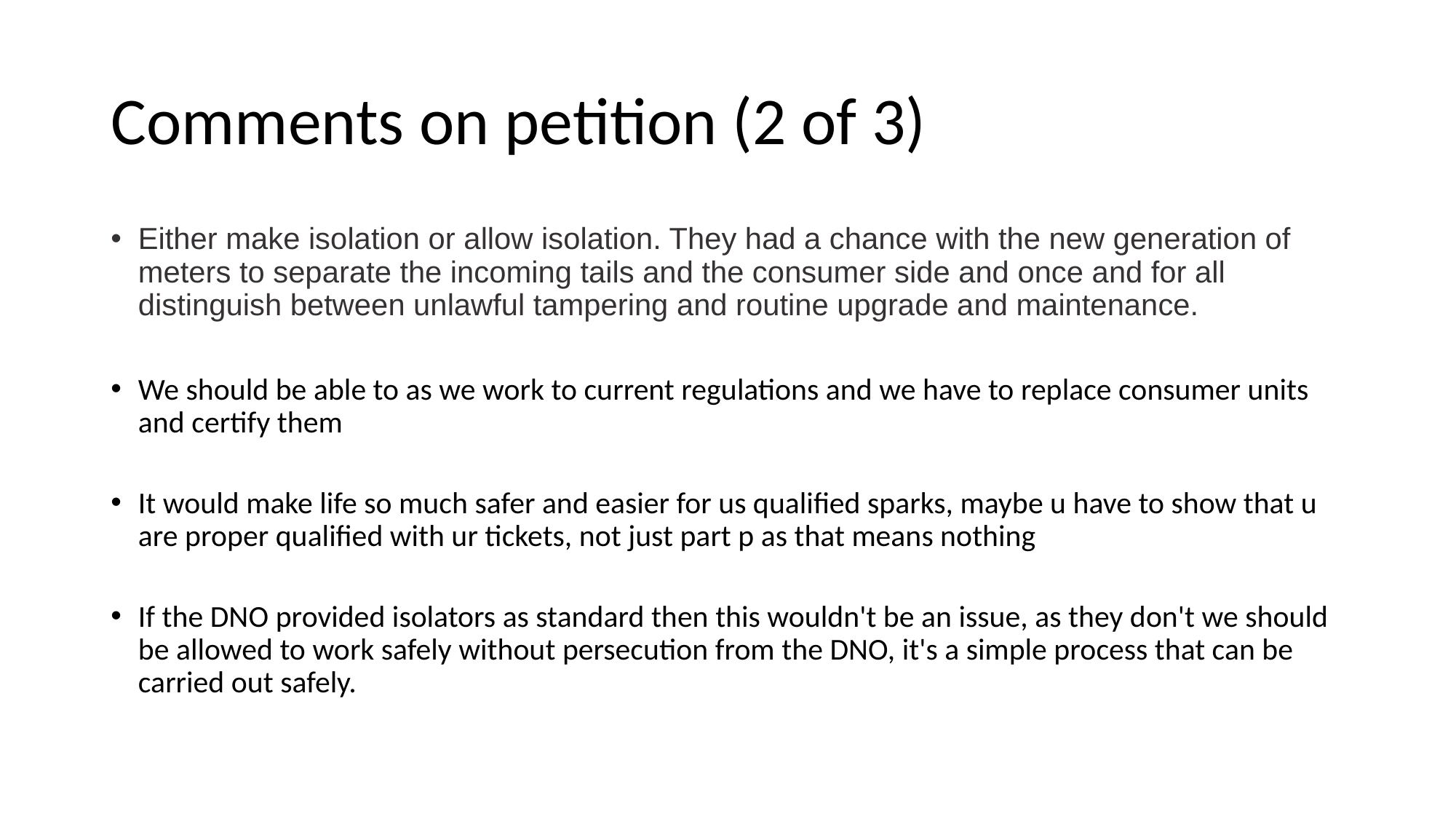

# Comments on petition (2 of 3)
Either make isolation or allow isolation. They had a chance with the new generation of meters to separate the incoming tails and the consumer side and once and for all distinguish between unlawful tampering and routine upgrade and maintenance.
We should be able to as we work to current regulations and we have to replace consumer units and certify them
It would make life so much safer and easier for us qualified sparks, maybe u have to show that u are proper qualified with ur tickets, not just part p as that means nothing
If the DNO provided isolators as standard then this wouldn't be an issue, as they don't we should be allowed to work safely without persecution from the DNO, it's a simple process that can be carried out safely.